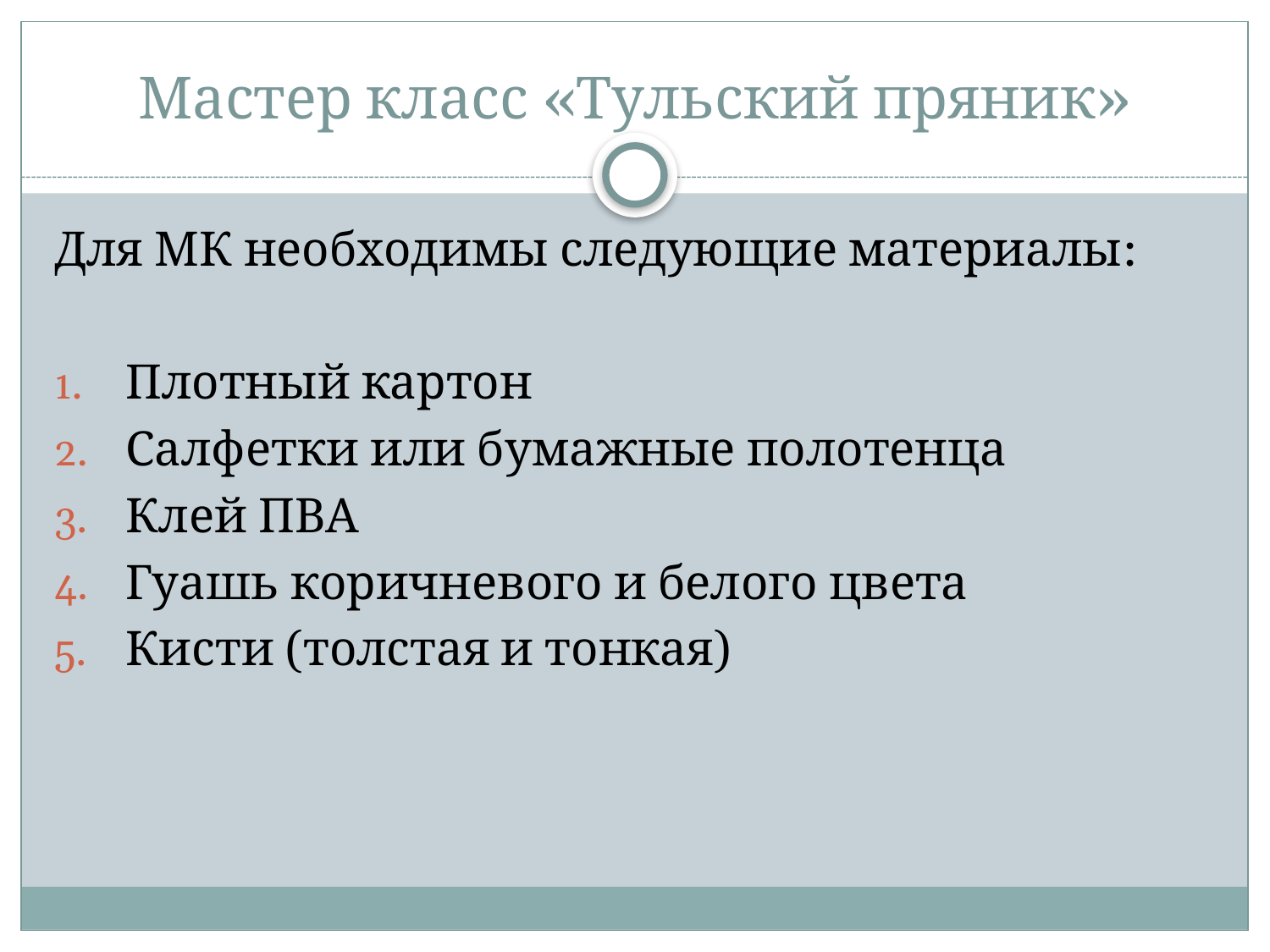

# Мастер класс «Тульский пряник»
Для МК необходимы следующие материалы:

Плотный картон
Салфетки или бумажные полотенца
Клей ПВА
Гуашь коричневого и белого цвета
Кисти (толстая и тонкая)